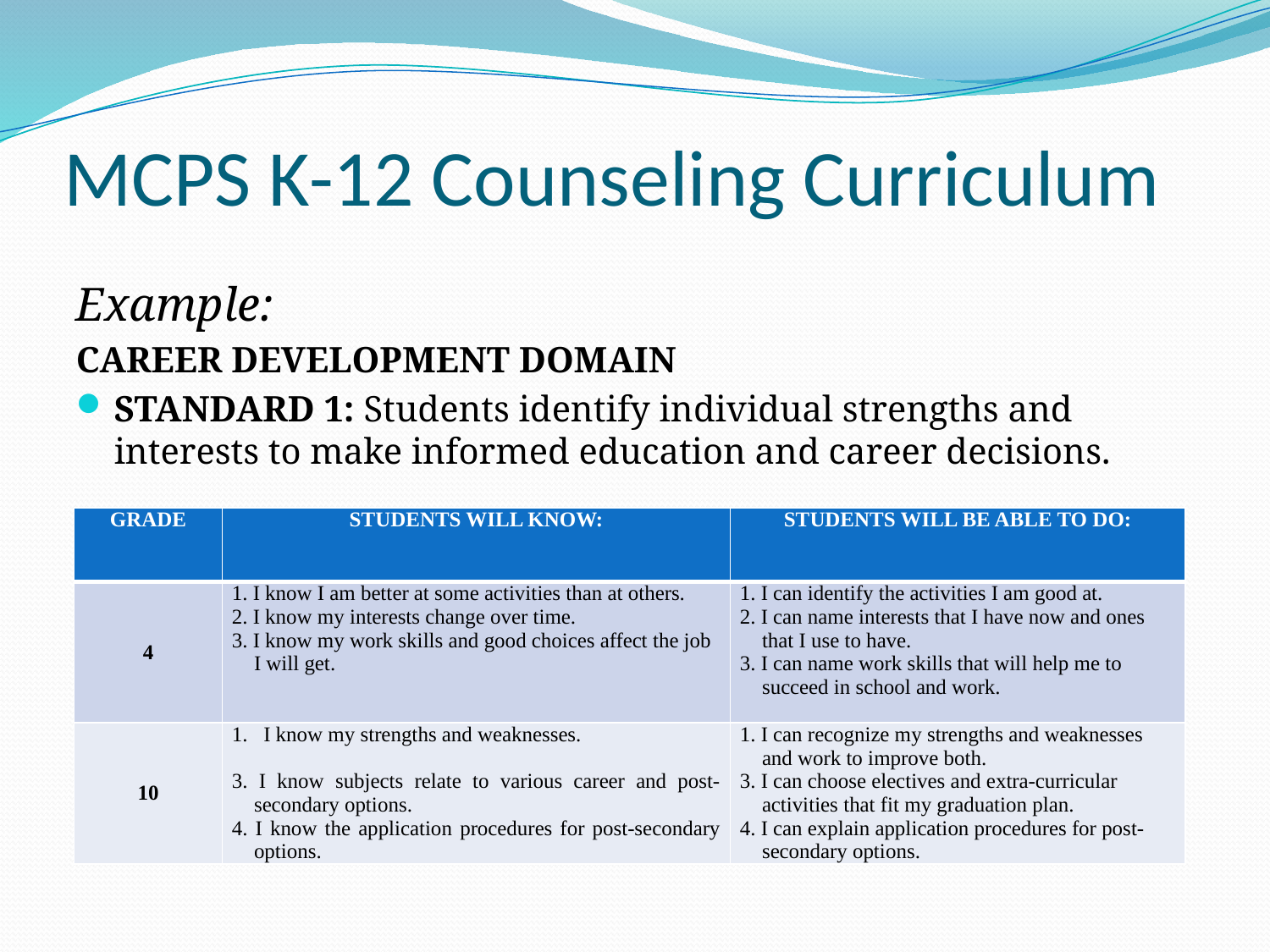

# MCPS K-12 Counseling Curriculum
Example:
CAREER DEVELOPMENT DOMAIN
STANDARD 1: Students identify individual strengths and interests to make informed education and career decisions.

| GRADE | STUDENTS WILL KNOW: | STUDENTS WILL BE ABLE TO DO: |
| --- | --- | --- |
| 4 | 1. I know I am better at some activities than at others. 2. I know my interests change over time. 3. I know my work skills and good choices affect the job I will get. | 1. I can identify the activities I am good at. 2. I can name interests that I have now and ones that I use to have. 3. I can name work skills that will help me to succeed in school and work. |
| 10 | I know my strengths and weaknesses. 3. I know subjects relate to various career and post-secondary options. 4. I know the application procedures for post-secondary options. | 1. I can recognize my strengths and weaknesses and work to improve both. 3. I can choose electives and extra-curricular activities that fit my graduation plan. 4. I can explain application procedures for post-secondary options. |